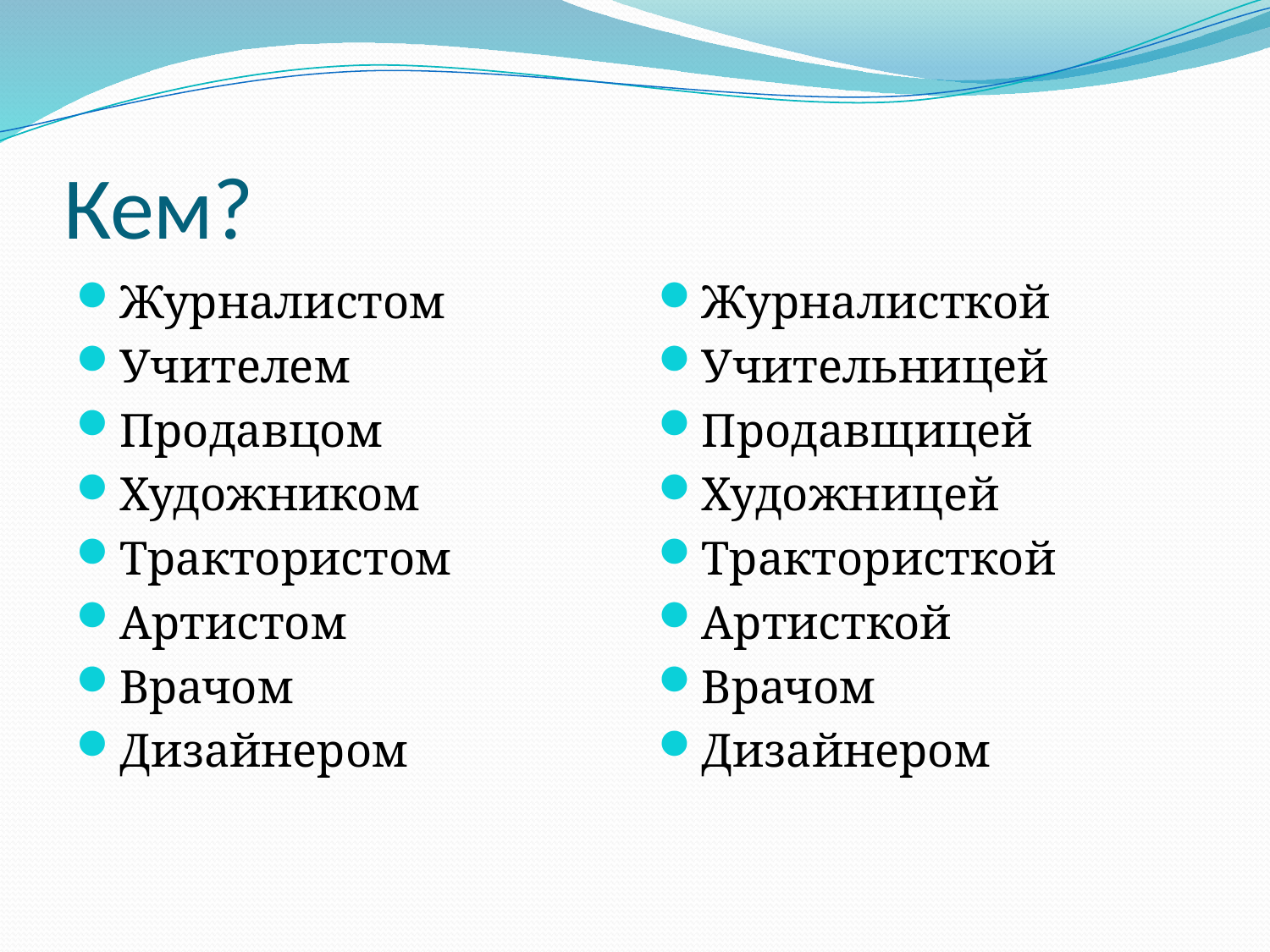

# Кем?
Журналистом
Учителем
Продавцом
Художником
Трактористом
Артистом
Врачом
Дизайнером
Журналисткой
Учительницей
Продавщицей
Художницей
Трактористкой
Артисткой
Врачом
Дизайнером